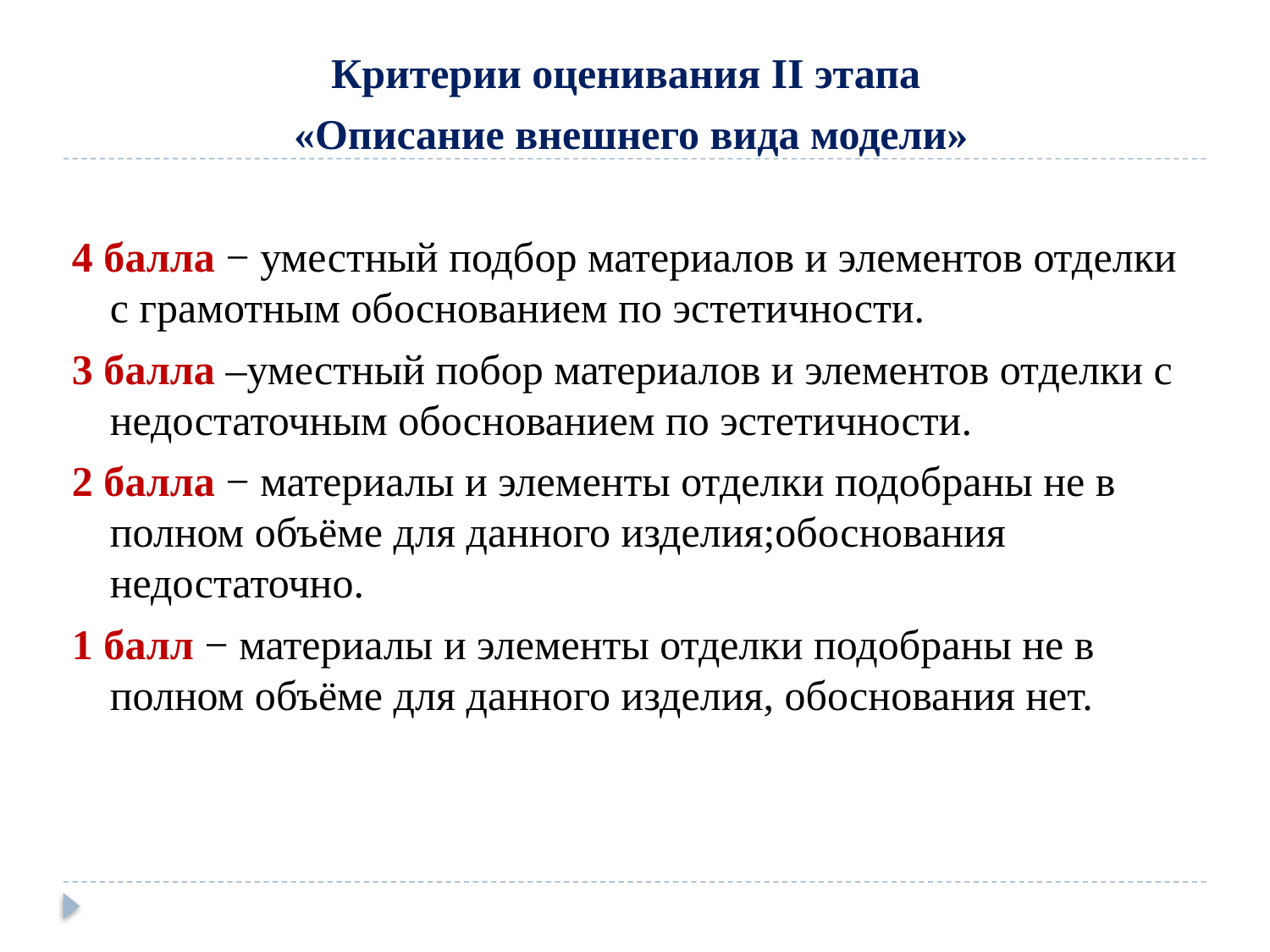

Критерии оценивания II этапа
«Описание внешнего вида модели»

4 балла − уместный подбор материалов и элементов отделки с грамотным обоснованием по эстетичности.
3 балла –уместный побор материалов и элементов отделки с недостаточным обоснованием по эстетичности.
2 балла − материалы и элементы отделки подобраны не в полном объёме для данного изделия;обоснования недостаточно.
1 балл − материалы и элементы отделки подобраны не в полном объёме для данного изделия, обоснования нет.